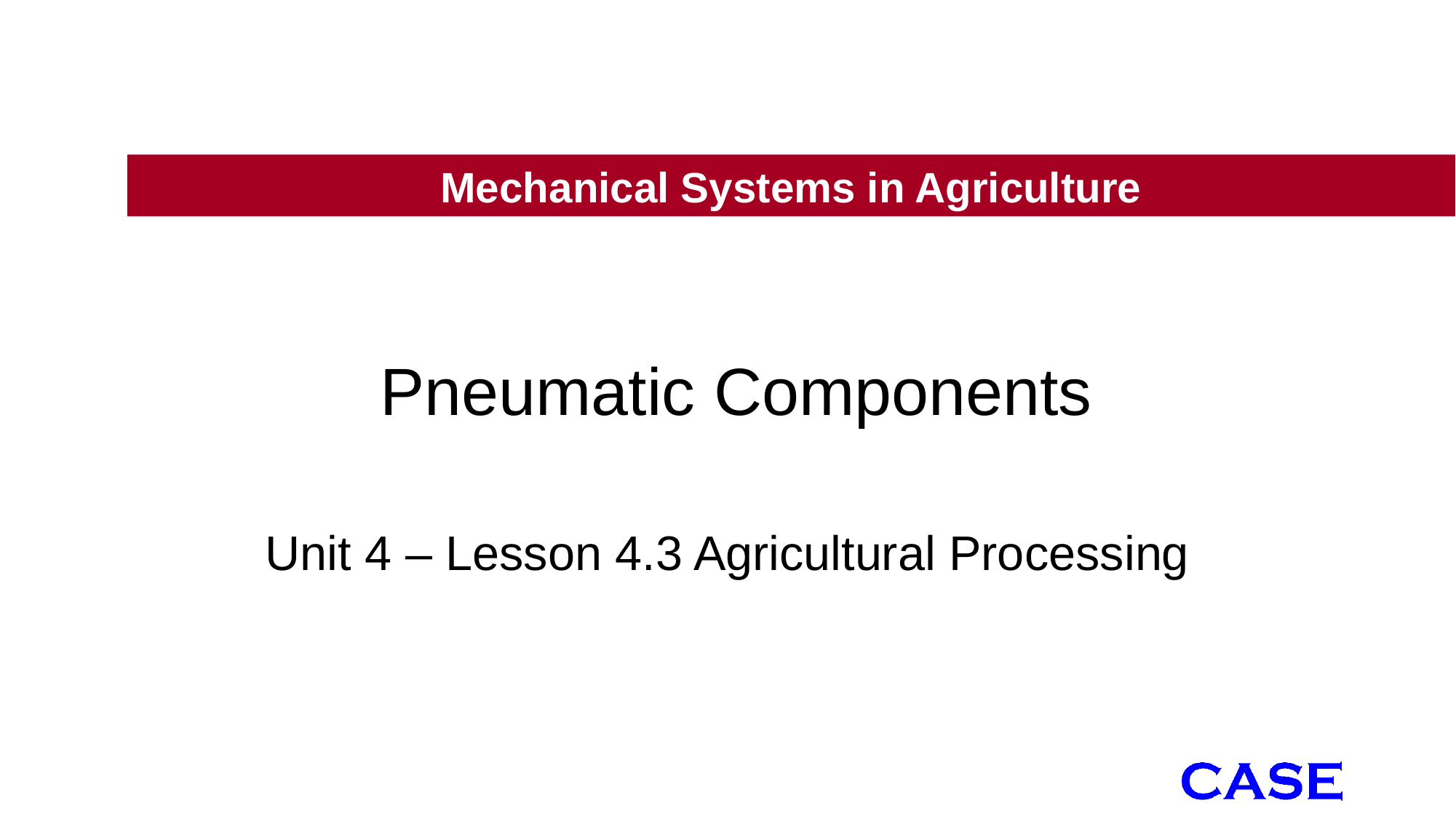

Mechanical Systems in Agriculture
# Pneumatic Components
Unit 4 – Lesson 4.3 Agricultural Processing